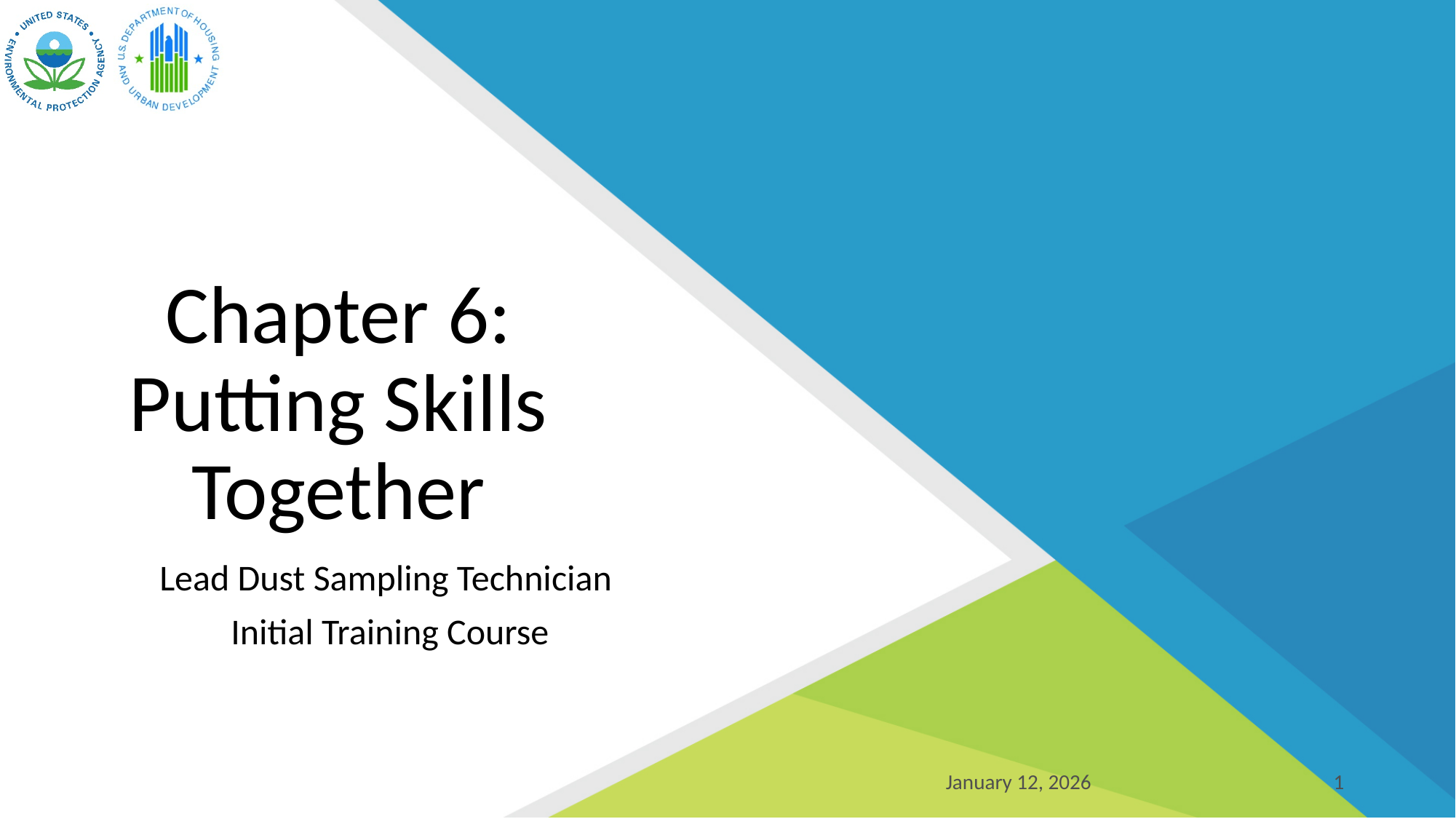

# Chapter 6: Putting Skills Together
Lead Dust Sampling Technician
Initial Training Course
January 12, 2026
1